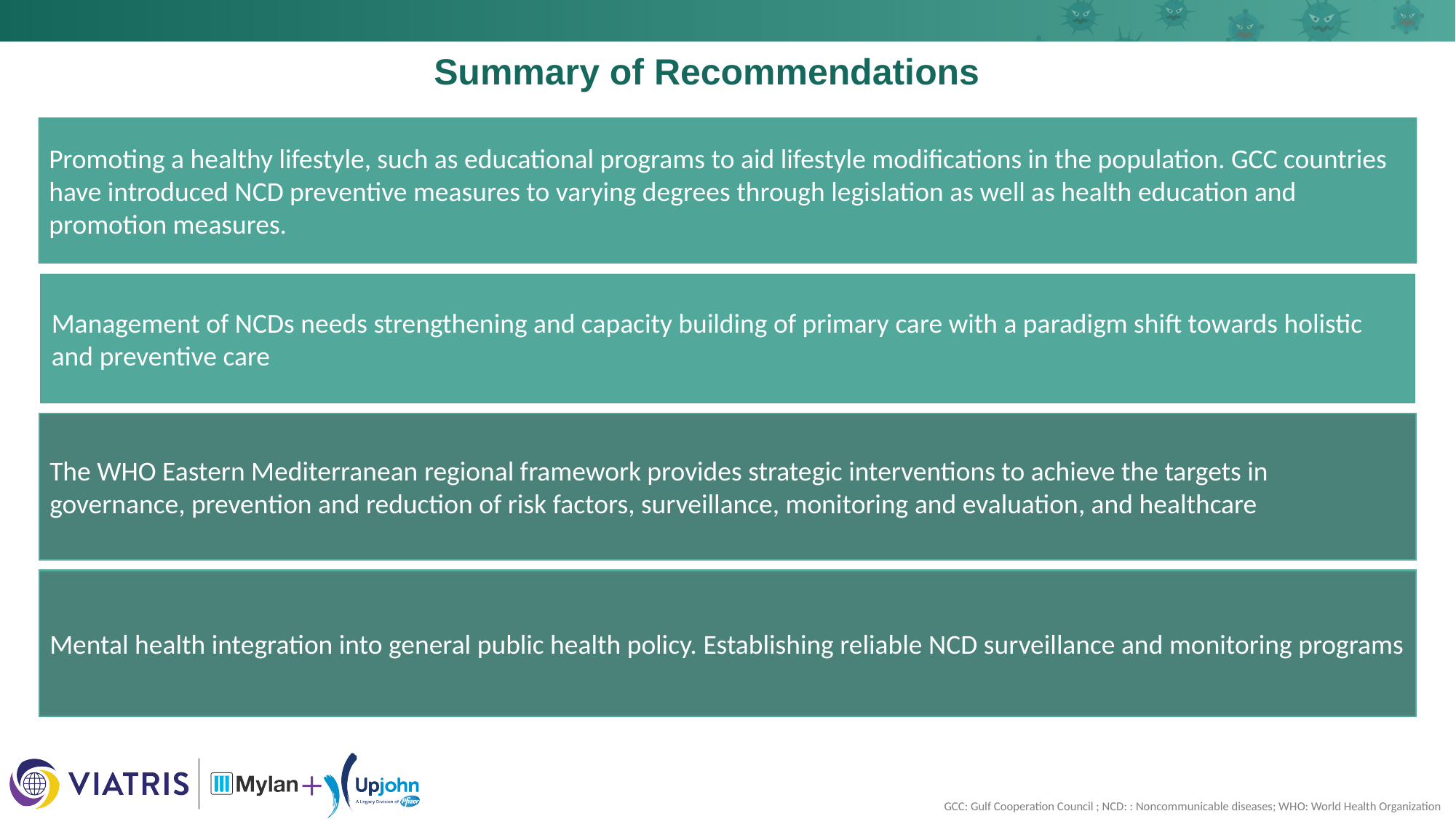

Summary of Recommendations
Promoting a healthy lifestyle, such as educational programs to aid lifestyle modifications in the population. GCC countries have introduced NCD preventive measures to varying degrees through legislation as well as health education and promotion measures.
Management of NCDs needs strengthening and capacity building of primary care with a paradigm shift towards holistic and preventive care
The WHO Eastern Mediterranean regional framework provides strategic interventions to achieve the targets in governance, prevention and reduction of risk factors, surveillance, monitoring and evaluation, and healthcare
Mental health integration into general public health policy. Establishing reliable NCD surveillance and monitoring programs
GCC: Gulf Cooperation Council ; NCD: : Noncommunicable diseases; WHO: World Health Organization